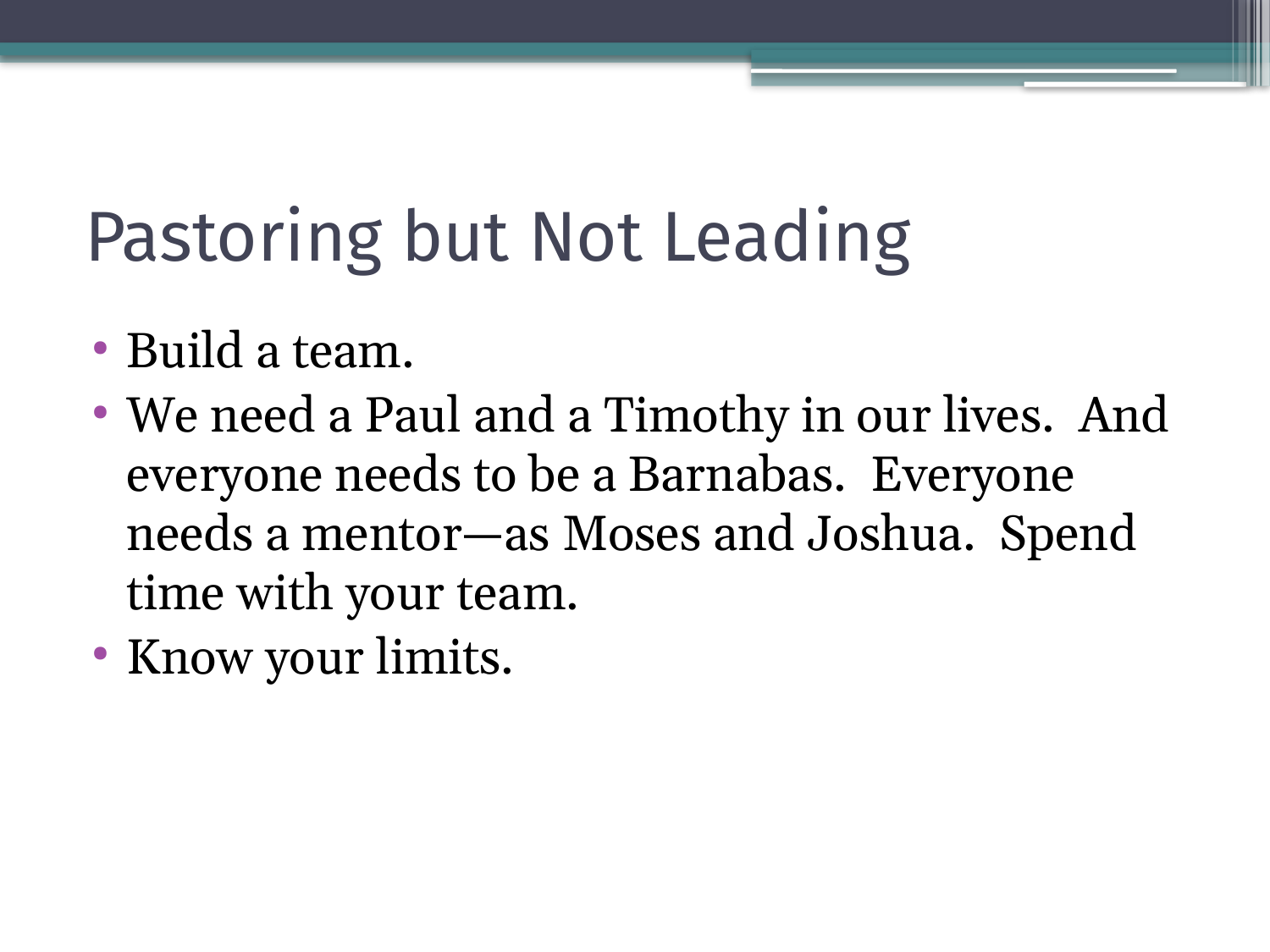

# Pastoring but Not Leading
Build a team.
We need a Paul and a Timothy in our lives.  And everyone needs to be a Barnabas.  Everyone needs a mentor—as Moses and Joshua.  Spend time with your team.
Know your limits.